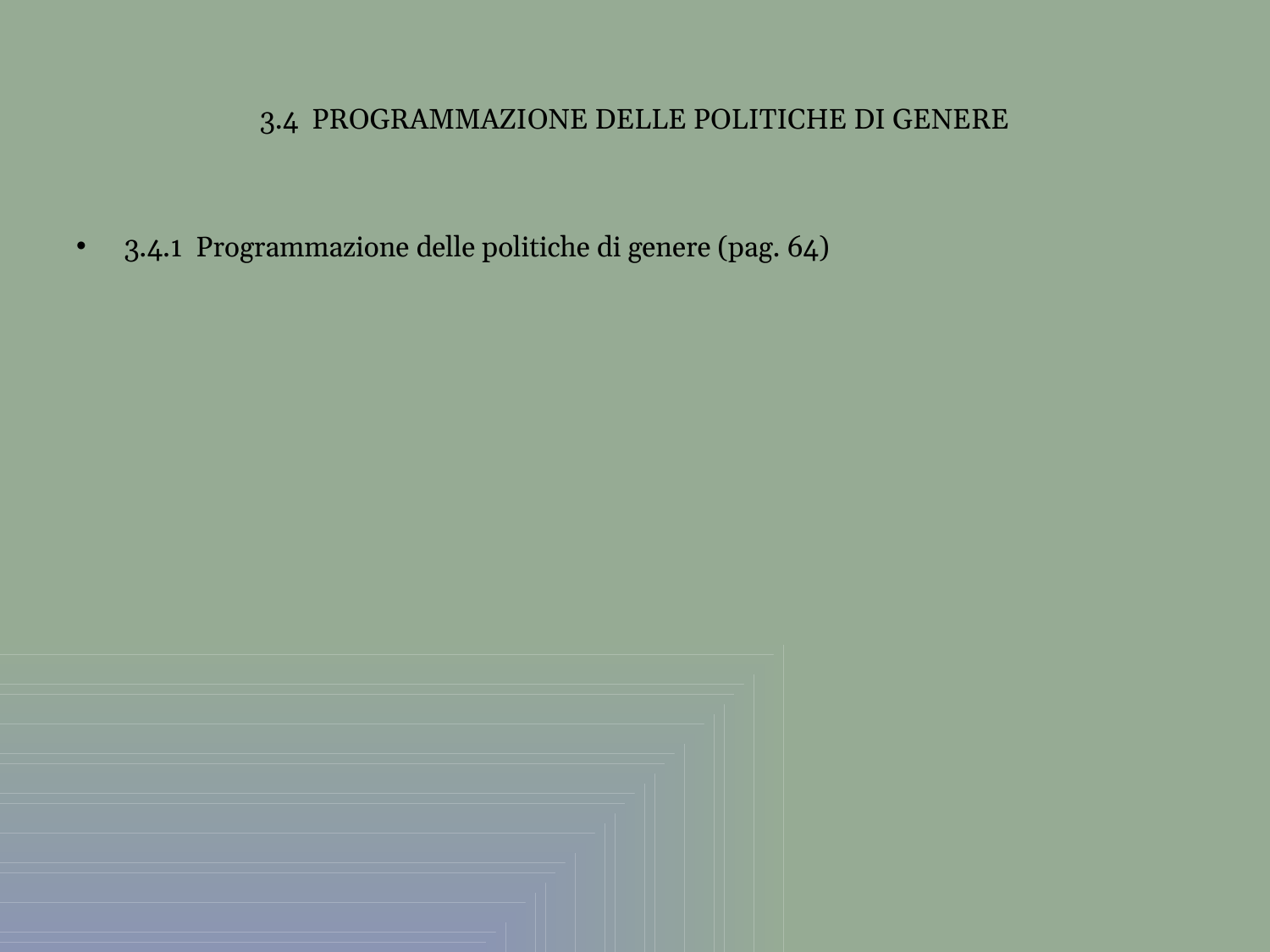

# 3.4  PROGRAMMAZIONE DELLE POLITICHE DI GENERE
3.4.1  Programmazione delle politiche di genere (pag. 64)